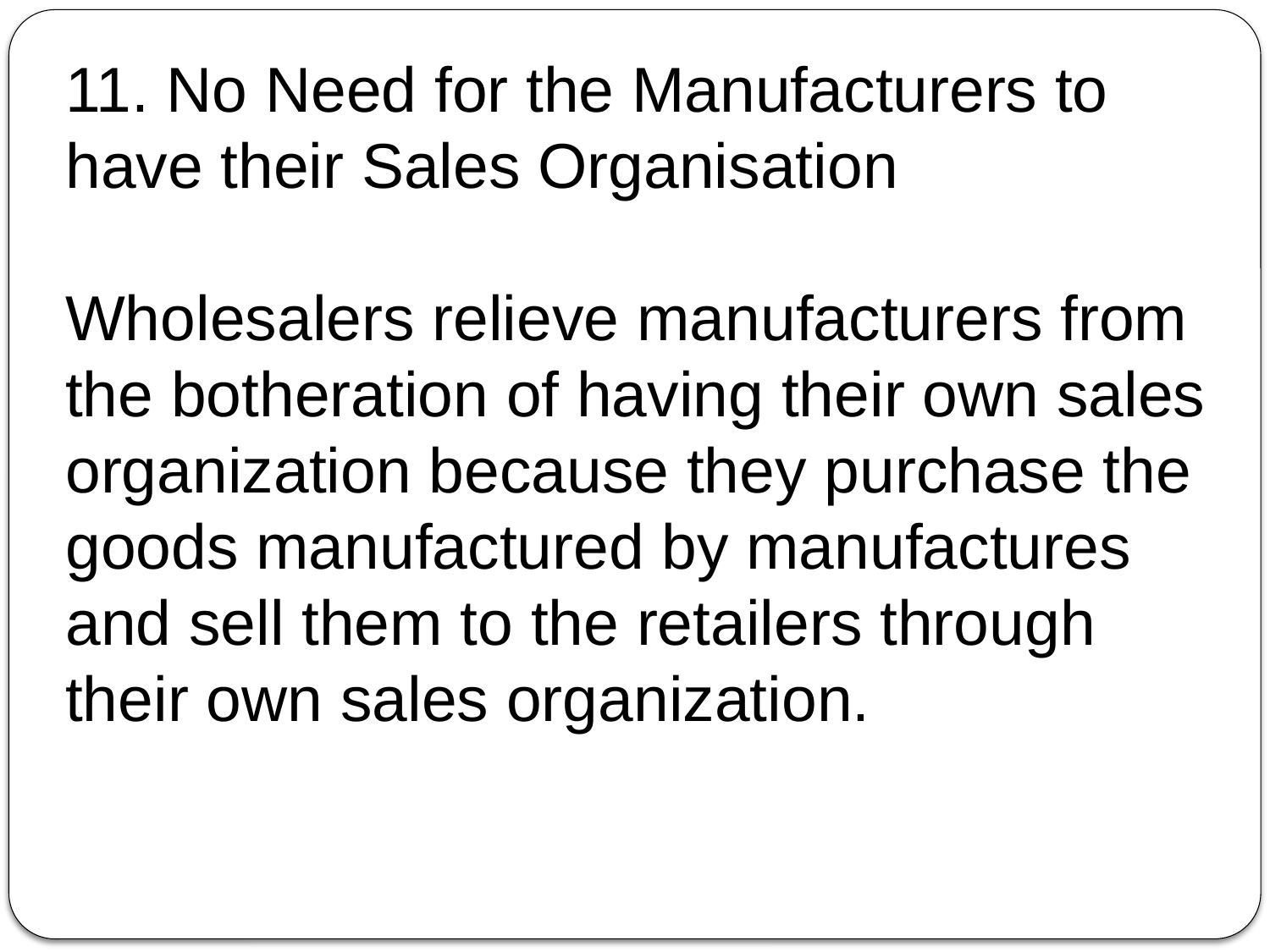

11. No Need for the Manufacturers to have their Sales Organisation

Wholesalers relieve manufacturers from the botheration of having their own sales organization because they purchase the goods manufactured by manufactures and sell them to the retailers through their own sales organization.